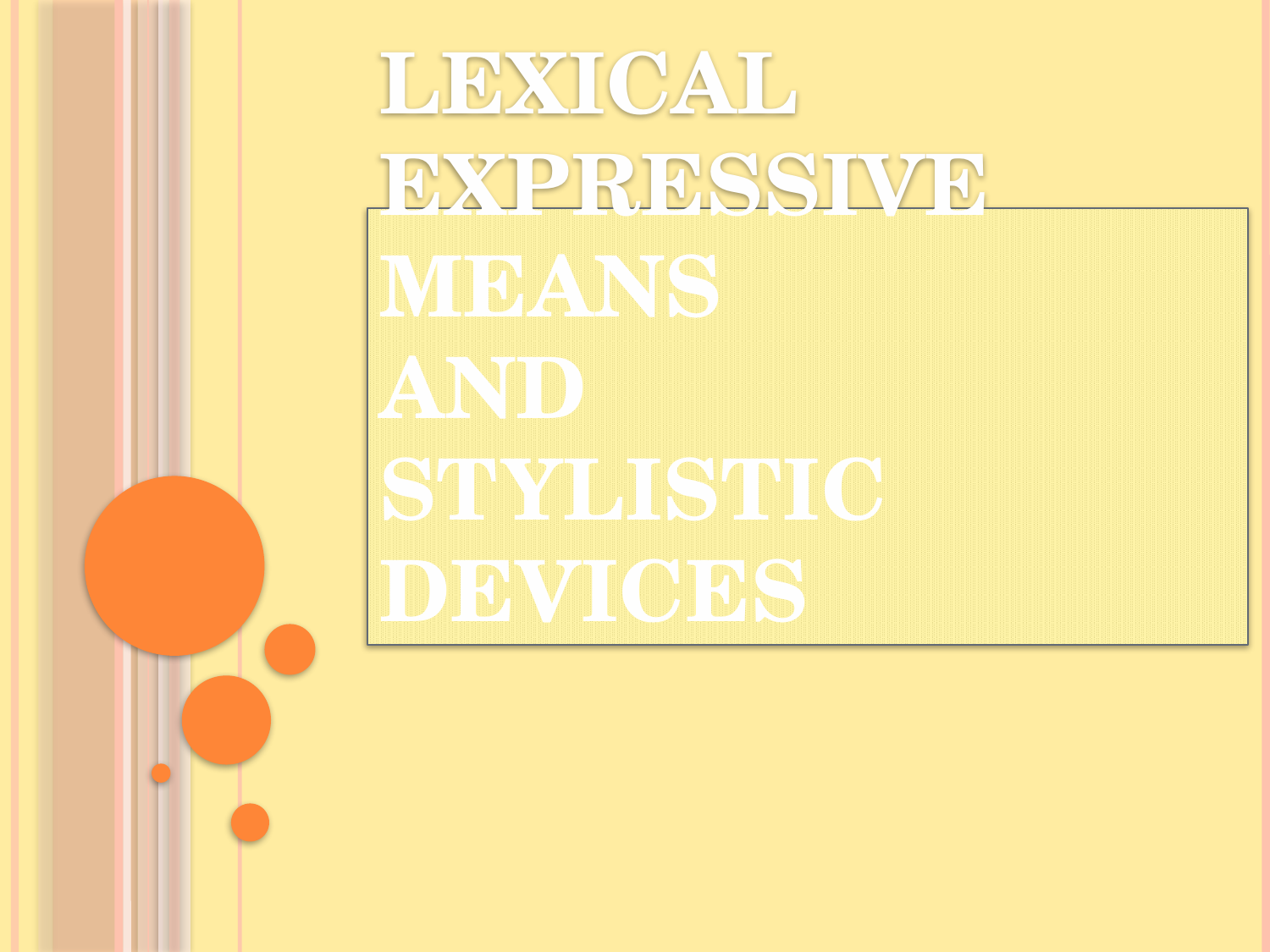

# Lexical Expressive Means and Stylistic Devices